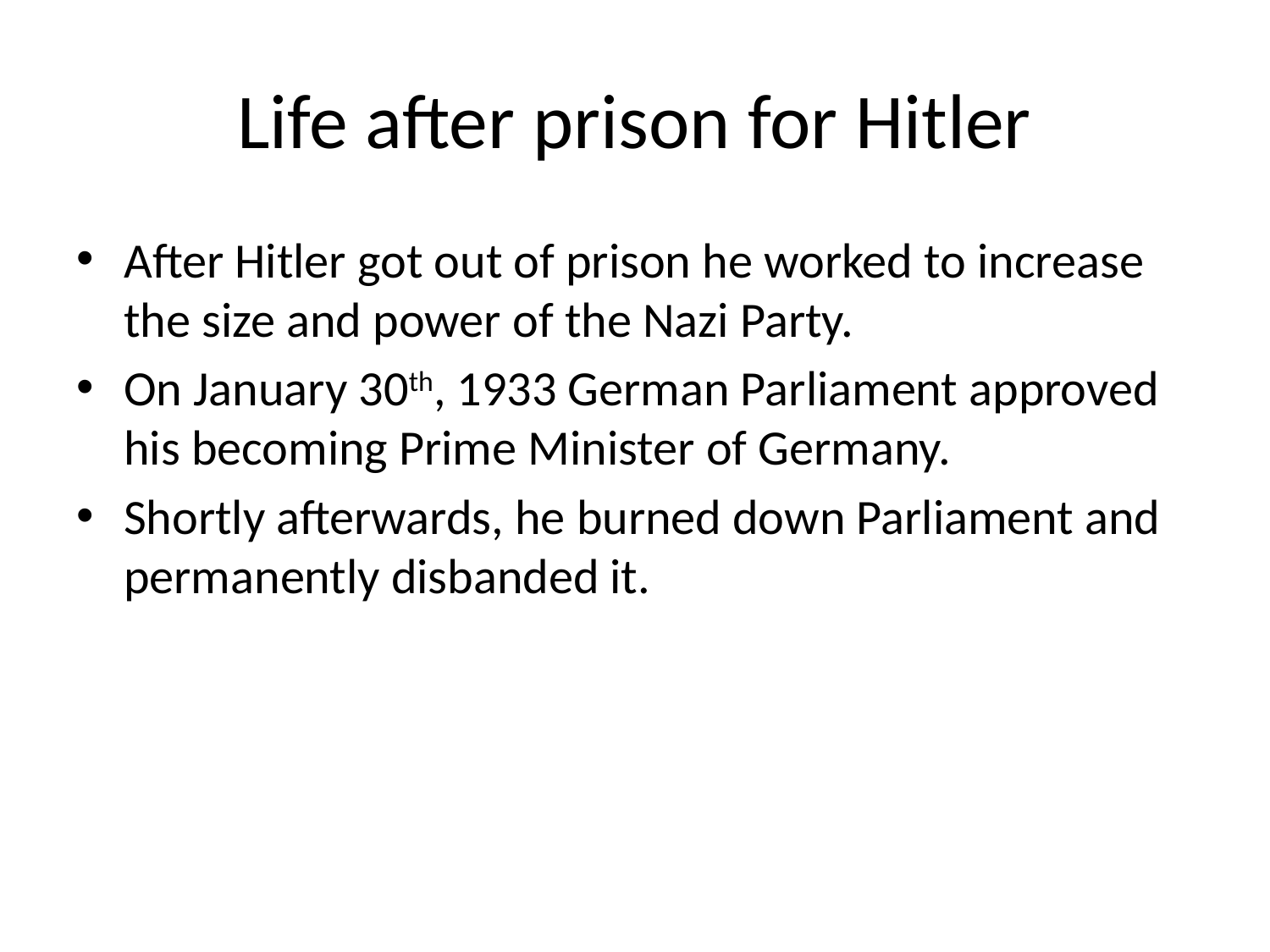

# Life after prison for Hitler
After Hitler got out of prison he worked to increase the size and power of the Nazi Party.
On January 30th, 1933 German Parliament approved his becoming Prime Minister of Germany.
Shortly afterwards, he burned down Parliament and permanently disbanded it.